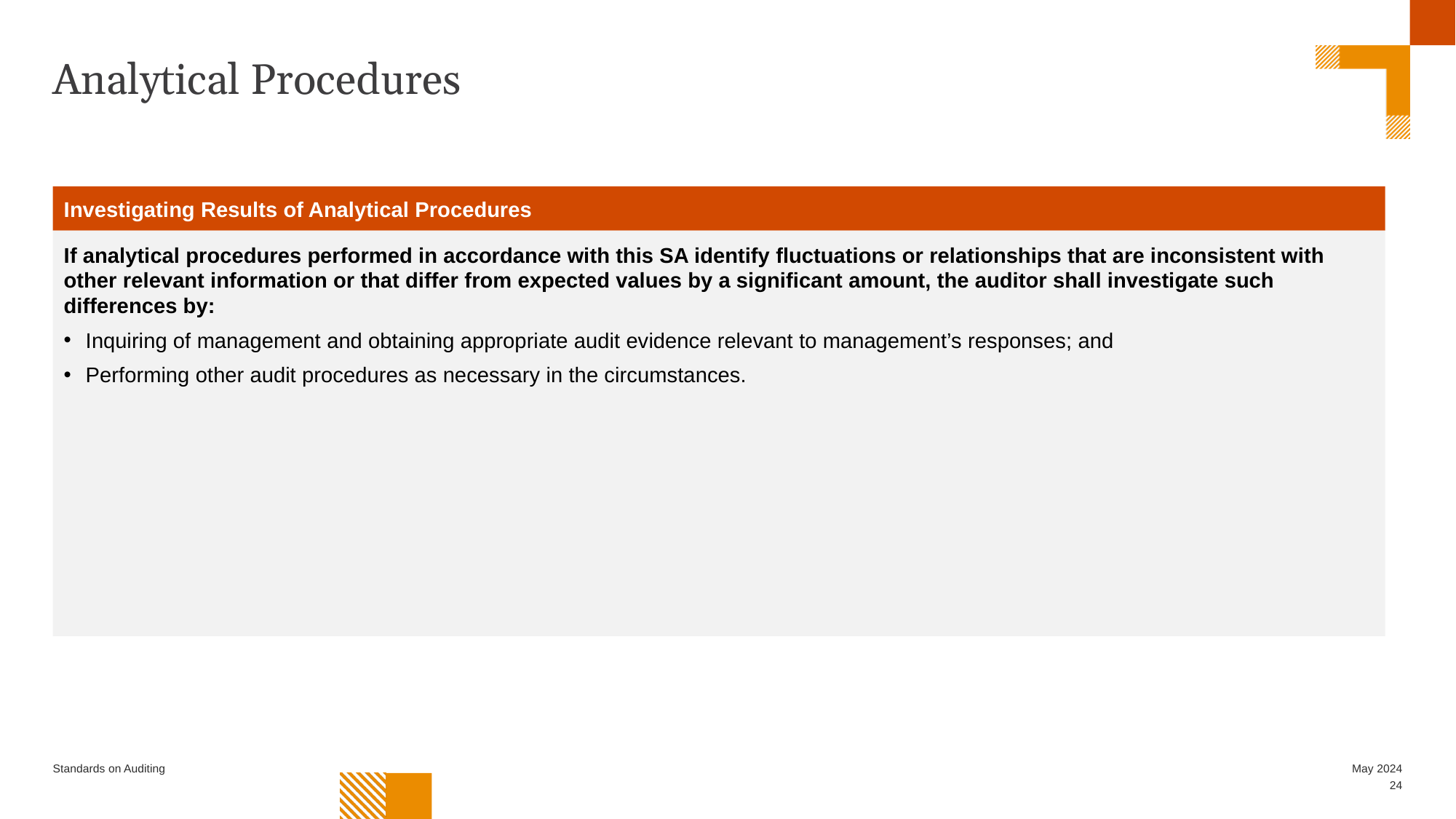

# Analytical Procedures
Investigating Results of Analytical Procedures
If analytical procedures performed in accordance with this SA identify fluctuations or relationships that are inconsistent with other relevant information or that differ from expected values by a significant amount, the auditor shall investigate such differences by:
Inquiring of management and obtaining appropriate audit evidence relevant to management’s responses; and
Performing other audit procedures as necessary in the circumstances.
Standards on Auditing
May 2024
24